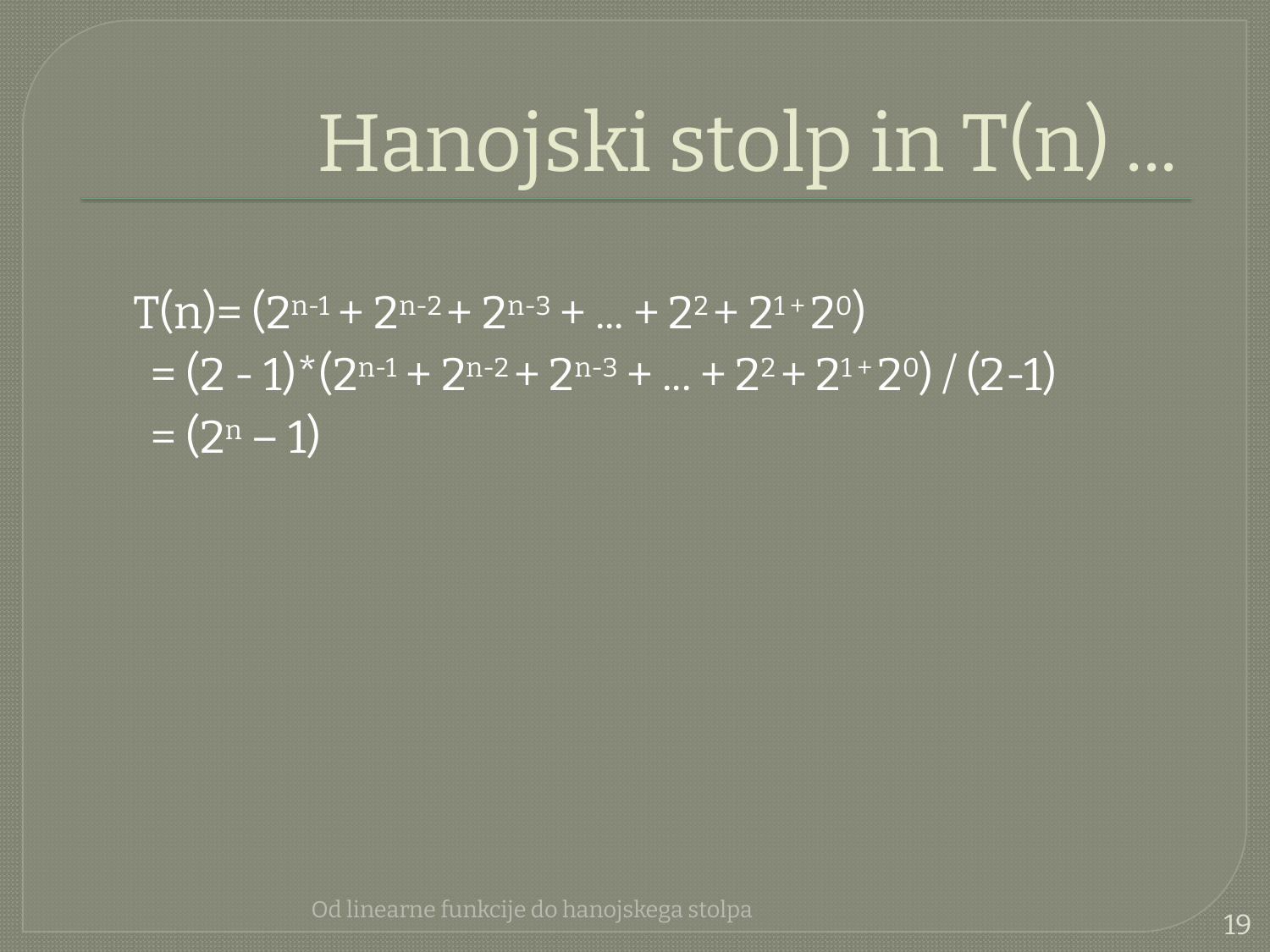

# Hanojski stolp in T(n) ...

T(n)= (2n-1 + 2n-2 + 2n-3 + ... + 22 + 21 + 20)
  = (2 - 1)*(2n-1 + 2n-2 + 2n-3 + ... + 22 + 21 + 20) / (2-1)
  = (2n – 1)

Od linearne funkcije do hanojskega stolpa
19